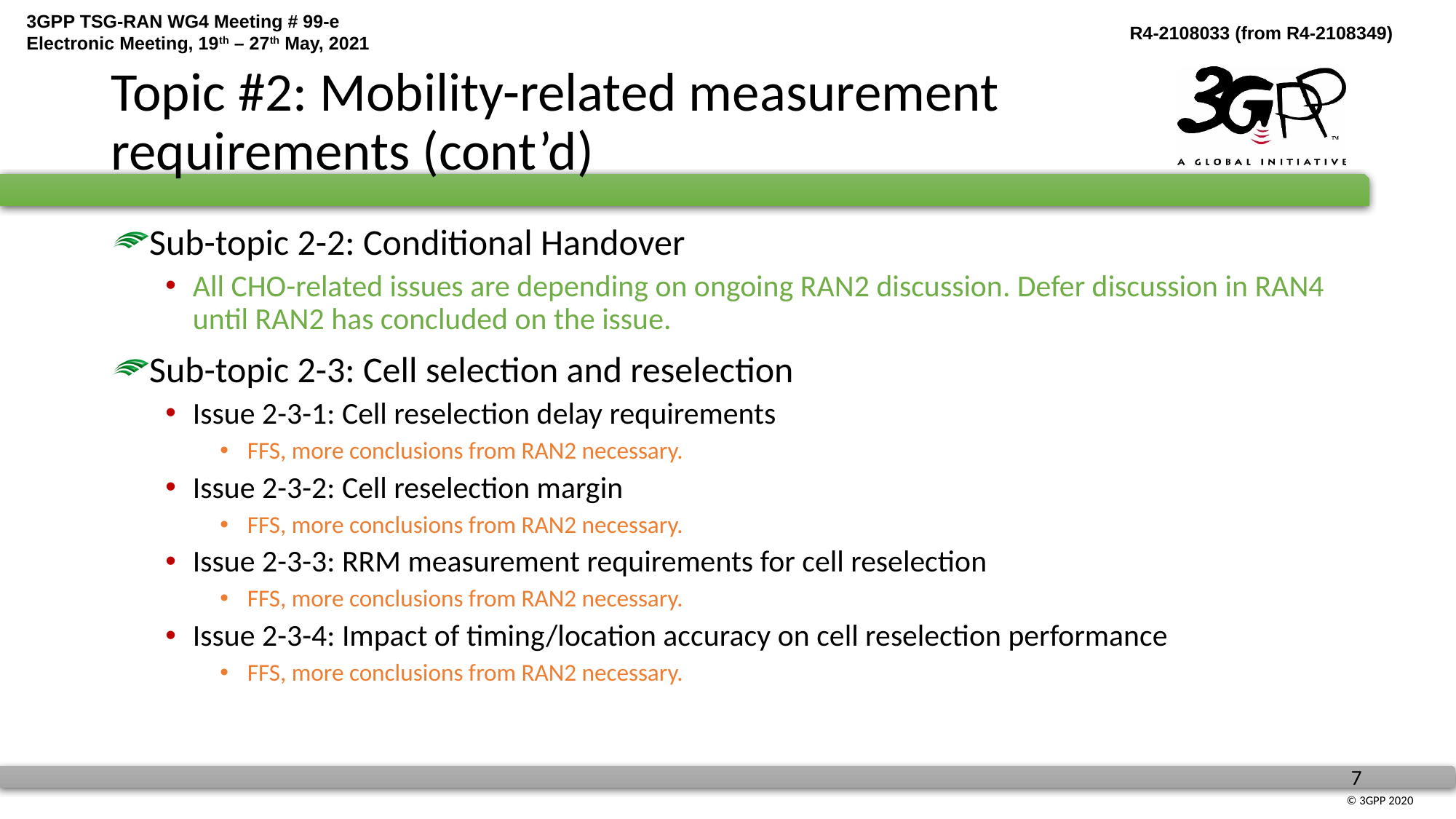

# Topic #2: Mobility-related measurement requirements (cont’d)
Sub-topic 2-2: Conditional Handover
All CHO-related issues are depending on ongoing RAN2 discussion. Defer discussion in RAN4 until RAN2 has concluded on the issue.
Sub-topic 2-3: Cell selection and reselection
Issue 2-3-1: Cell reselection delay requirements
FFS, more conclusions from RAN2 necessary.
Issue 2-3-2: Cell reselection margin
FFS, more conclusions from RAN2 necessary.
Issue 2-3-3: RRM measurement requirements for cell reselection
FFS, more conclusions from RAN2 necessary.
Issue 2-3-4: Impact of timing/location accuracy on cell reselection performance
FFS, more conclusions from RAN2 necessary.